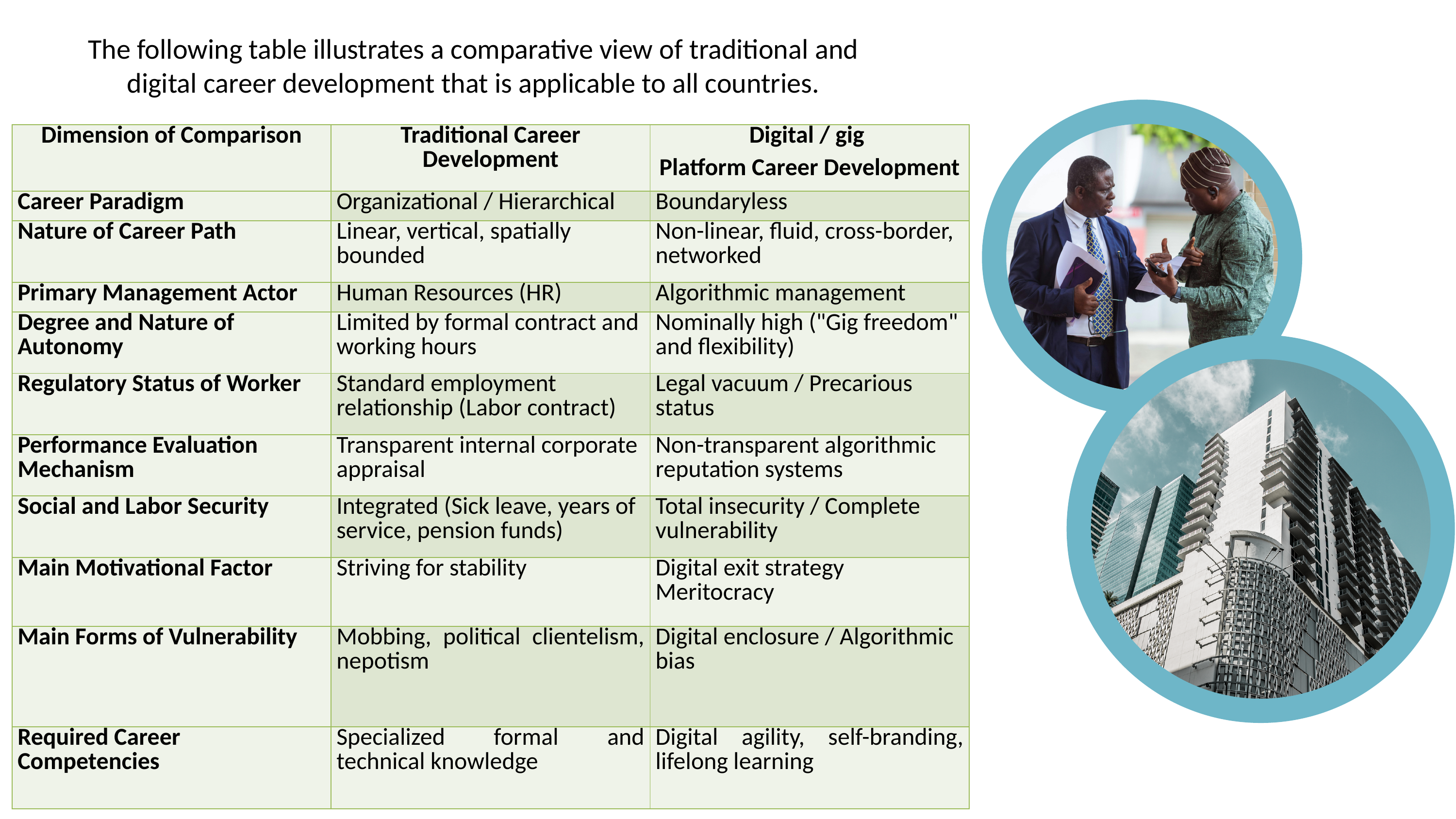

The following table illustrates a comparative view of traditional and digital career development that is applicable to all countries.

| Dimension of Comparison | Traditional Career Development | Digital / gig Platform Career Development |
| --- | --- | --- |
| Career Paradigm | Organizational / Hierarchical | Boundaryless |
| Nature of Career Path | Linear, vertical, spatially bounded | Non-linear, fluid, cross-border, networked |
| Primary Management Actor | Human Resources (HR) | Algorithmic management |
| Degree and Nature of Autonomy | Limited by formal contract and working hours | Nominally high ("Gig freedom" and flexibility) |
| Regulatory Status of Worker | Standard employment relationship (Labor contract) | Legal vacuum / Precarious status |
| Performance Evaluation Mechanism | Transparent internal corporate appraisal | Non-transparent algorithmic reputation systems |
| Social and Labor Security | Integrated (Sick leave, years of service, pension funds) | Total insecurity / Complete vulnerability |
| Main Motivational Factor | Striving for stability | Digital exit strategy Meritocracy |
| Main Forms of Vulnerability | Mobbing, political clientelism, nepotism | Digital enclosure / Algorithmic bias |
| Required Career Competencies | Specialized formal and technical knowledge | Digital agility, self-branding, lifelong learning |

REDUCE
RECYCLE